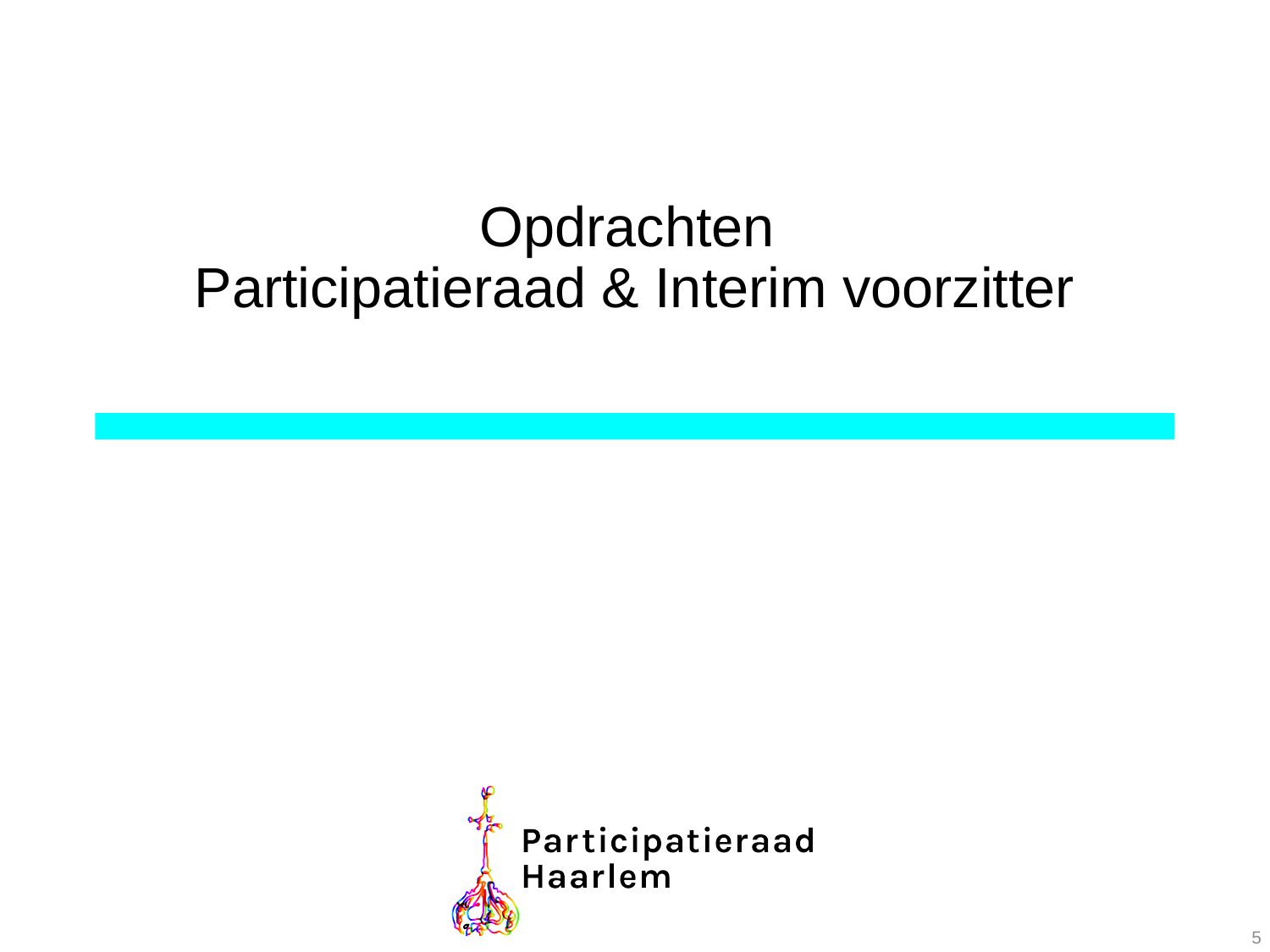

# Opdrachten Participatieraad & Interim voorzitter

5